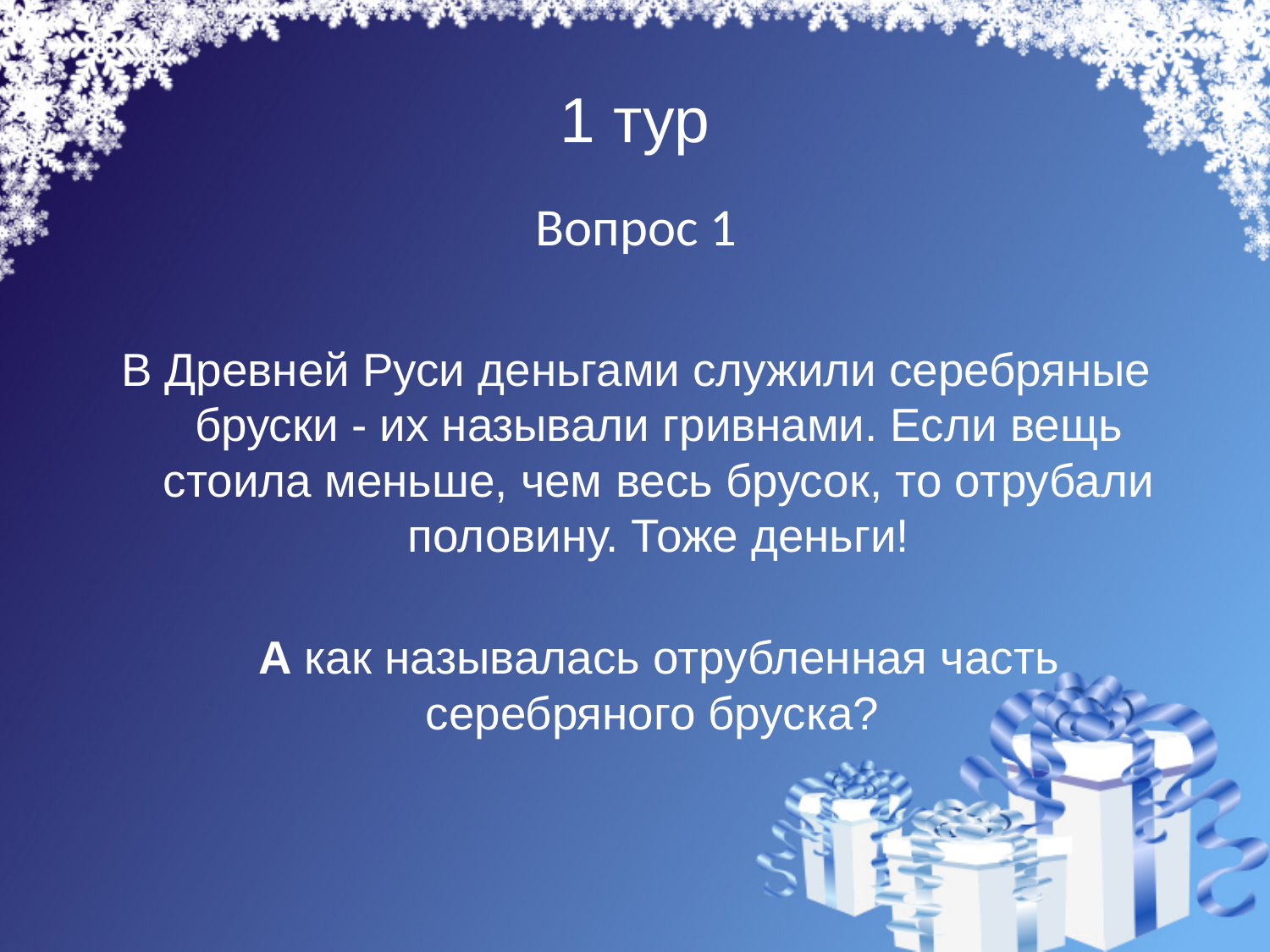

# 1 тур
Вопрос 1

В Древней Руси деньгами служили серебряные бруски - их называли гривнами. Если вещь стоила меньше, чем весь брусок, то отрубали половину. Тоже деньги!
А как называлась отрубленная часть серебряного бруска?